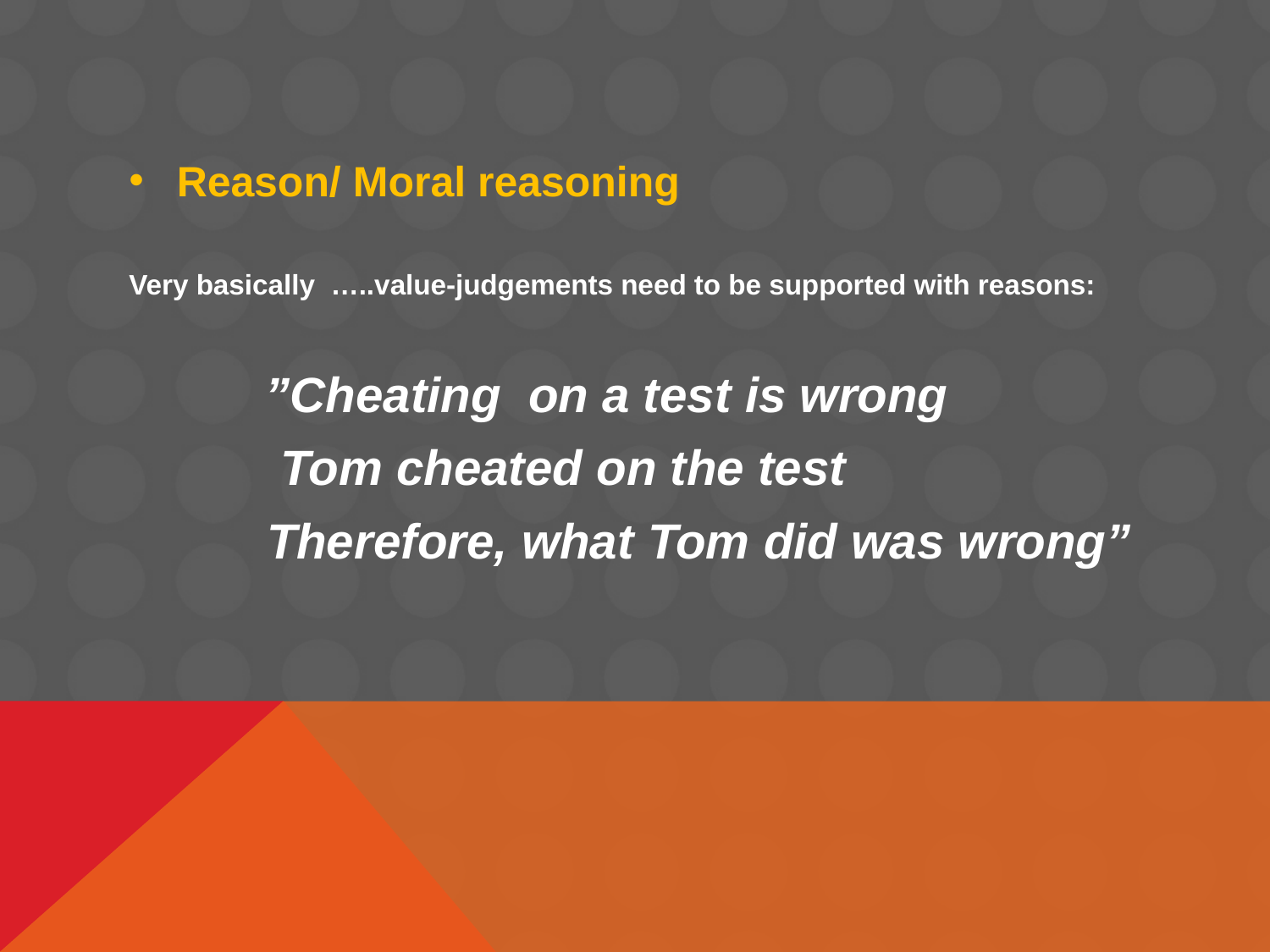

#
Reason/ Moral reasoning

Very basically  …..value-judgements need to be supported with reasons:

              ”Cheating  on a test is wrong
           Tom cheated on the test
          Therefore, what Tom did was wrong”